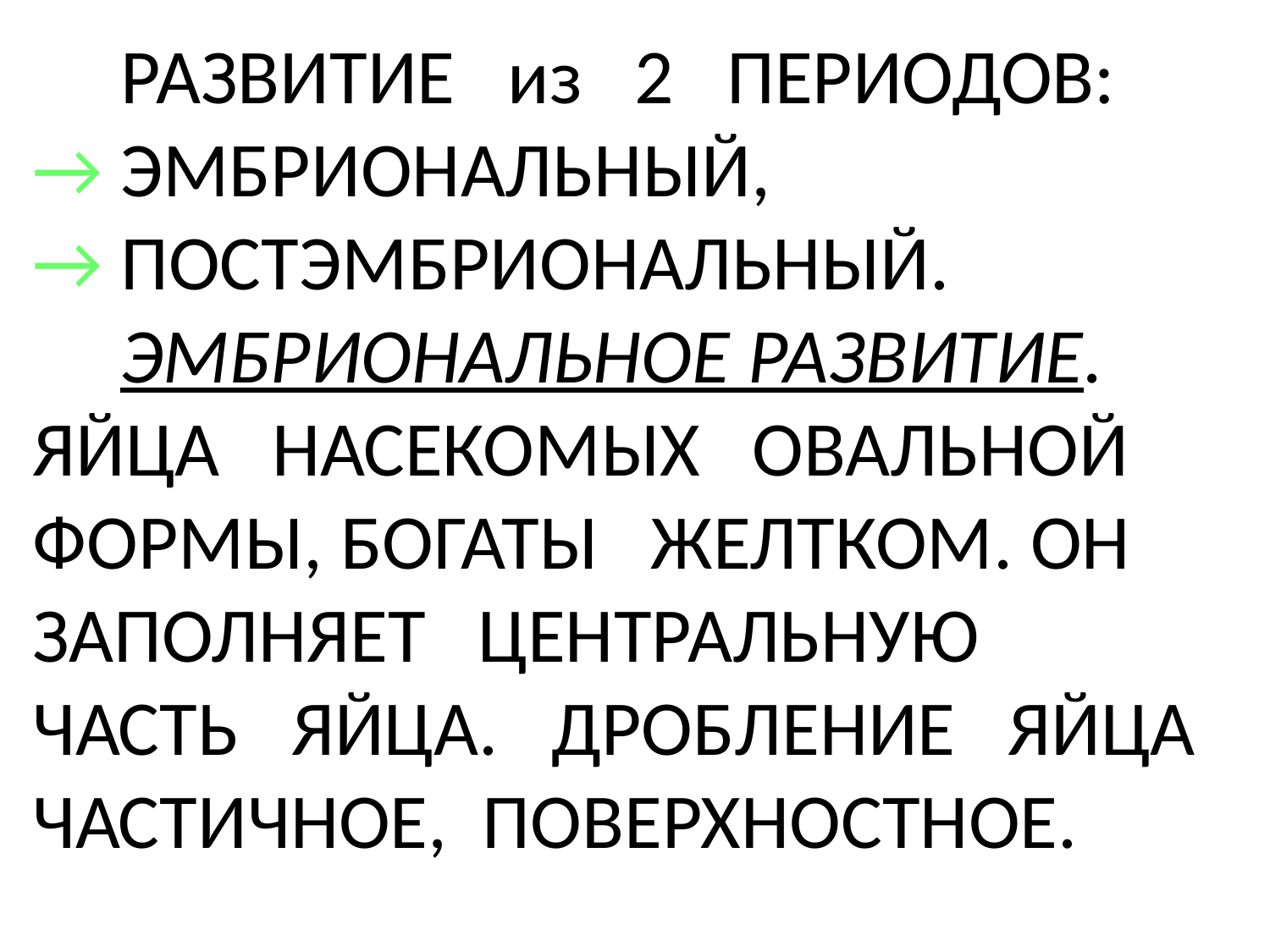

# РАЗВИТИЕ   из   2   ПЕРИОДОВ: → ЭМБРИОНАЛЬНЫЙ, → ПОСТЭМБРИОНАЛЬНЫЙ. ЭМБРИОНАЛЬНОЕ РАЗВИТИЕ. ЯЙЦА   НАСЕКОМЫХ   ОВАЛЬНОЙ ФОРМЫ, БОГАТЫ   ЖЕЛТКОМ. ОН ЗАПОЛНЯЕТ   ЦЕНТРАЛЬНУЮ   ЧАСТЬ   ЯЙЦА.   ДРОБЛЕНИЕ   ЯЙЦА ЧАСТИЧНОЕ,  ПОВЕРХНОСТНОЕ.